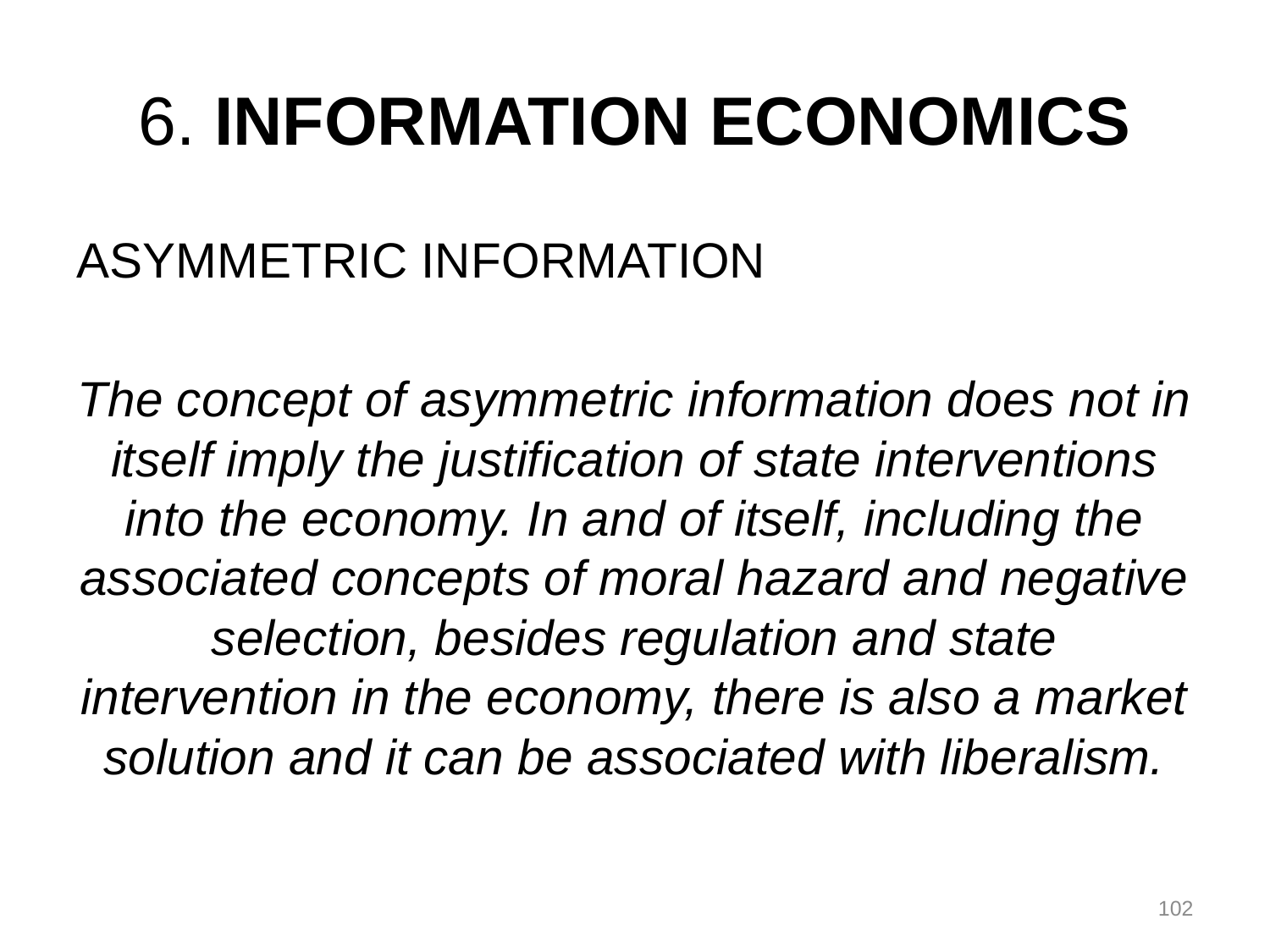

# 6. Information Economics
ASYMMETRIC INFORMATION

The concept of asymmetric information does not in itself imply the justification of state interventions into the economy. In and of itself, including the associated concepts of moral hazard and negative selection, besides regulation and state intervention in the economy, there is also a market solution and it can be associated with liberalism.
102